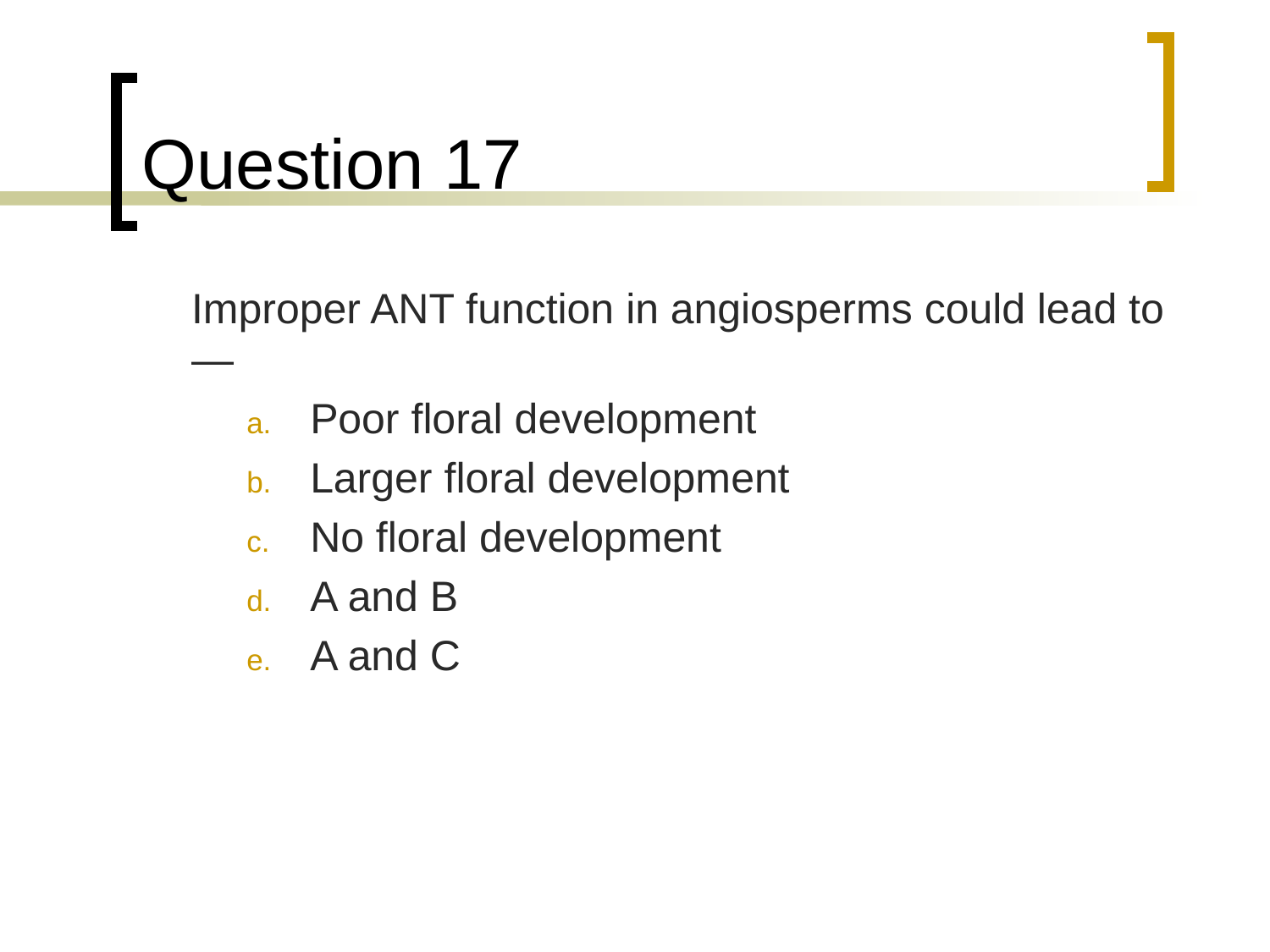

# Question 17
	Improper ANT function in angiosperms could lead to—
Poor floral development
Larger floral development
No floral development
A and B
A and C